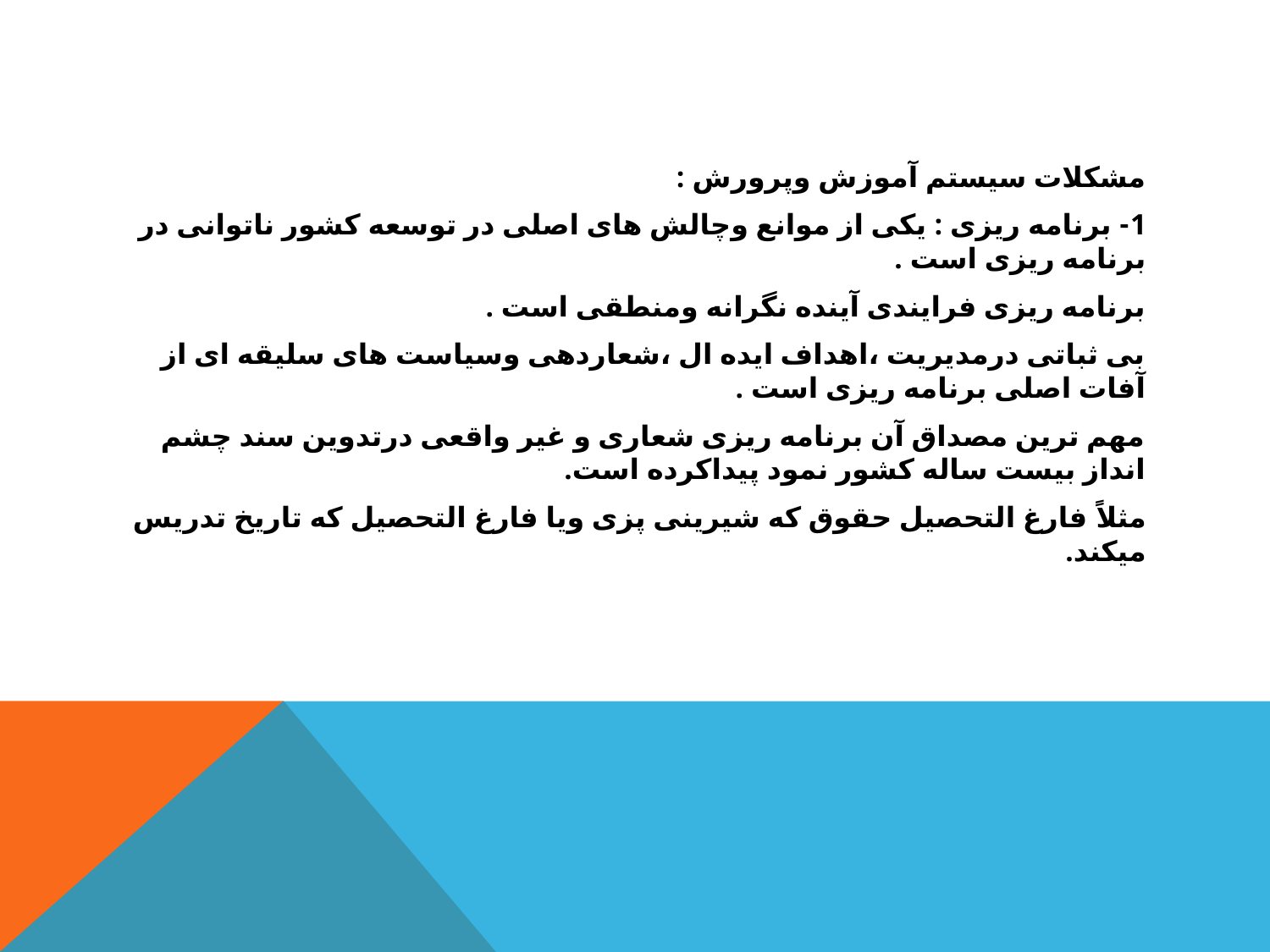

مشکلات سیستم آموزش وپرورش :
1- برنامه ریزی : یکی از موانع وچالش های اصلی در توسعه کشور ناتوانی در برنامه ریزی است .
برنامه ریزی فرایندی آینده نگرانه ومنطقی است .
بی ثباتی درمدیریت ،اهداف ایده ال ،شعاردهی وسیاست های سلیقه ای از آفات اصلی برنامه ریزی است .
مهم ترین مصداق آن برنامه ریزی شعاری و غیر واقعی درتدوین سند چشم انداز بیست ساله کشور نمود پیداکرده است.
مثلاً فارغ التحصیل حقوق که شیرینی پزی ویا فارغ التحصیل که تاریخ تدریس میکند.